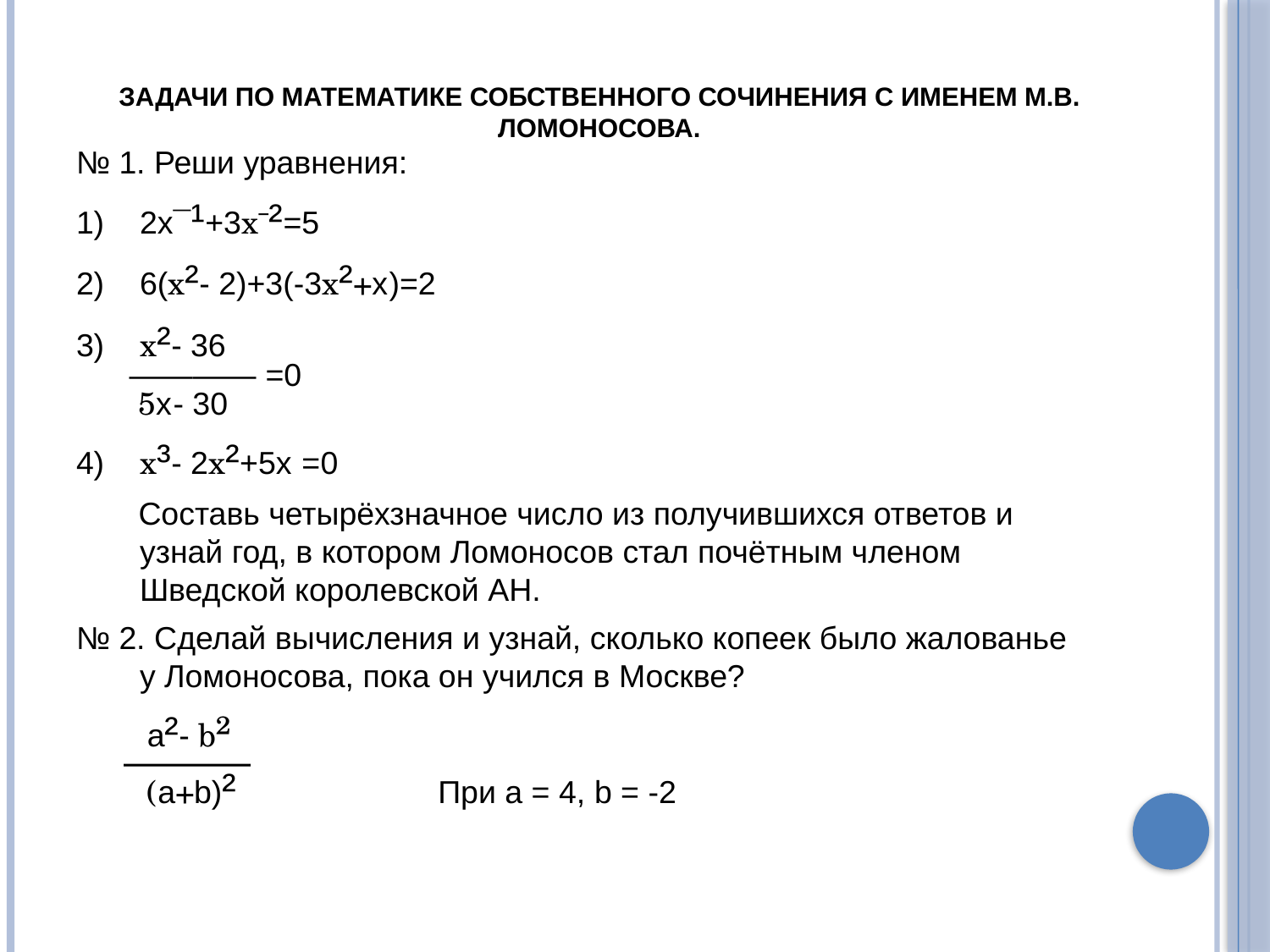

# Задачи по математике собственного сочинения с именем М.В. Ломоносова.
№ 1. Реши уравнения:
1)    2x¯¹+3x¯²=5
2)    6(x²- 2)+3(-3x²+x)=2
3)    x²- 36
      ———— =0
       5x- 30
4)    x³- 2x²+5x =0
       Составь четырёхзначное число из получившихся ответов и узнай год, в котором Ломоносов стал почётным членом Шведской королевской АН.
№ 2. Сделай вычисления и узнай, сколько копеек было жалованье у Ломоносова, пока он учился в Москве?
        a²- b²
    ———
        (a+b)²                 При а = 4, b = -2